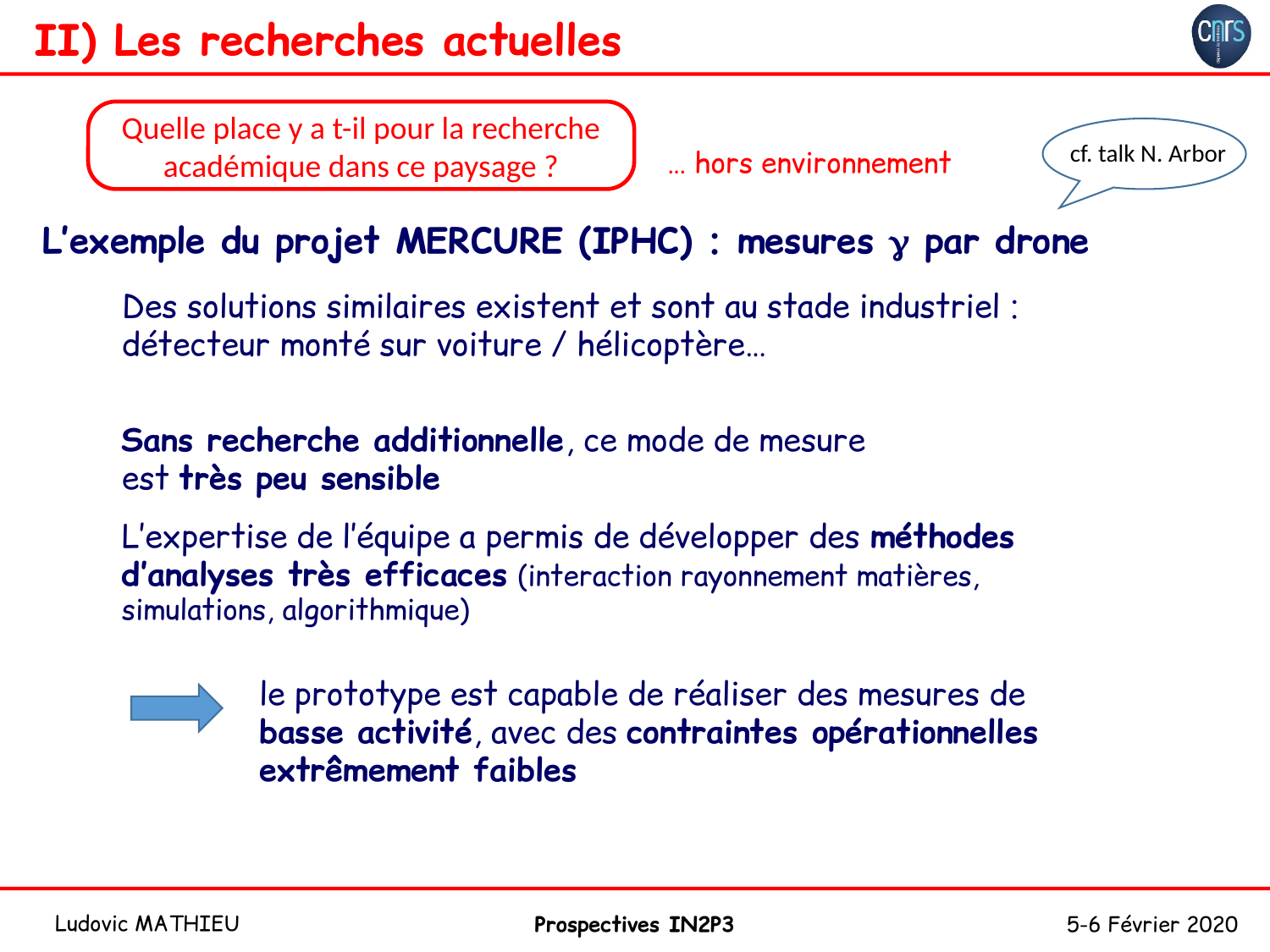

II) Les recherches actuelles
Quelle place y a t-il pour la recherche académique dans ce paysage ?

cf. talk N. Arbor
… hors environnement
L’exemple du projet MERCURE (IPHC) : mesures γ par drone
Des solutions similaires existent et sont au stade industriel : détecteur monté sur voiture / hélicoptère…
Sans recherche additionnelle, ce mode de mesure est très peu sensible
L’expertise de l’équipe a permis de développer des méthodes d’analyses très efficaces (interaction rayonnement matières, simulations, algorithmique)
le prototype est capable de réaliser des mesures de basse activité, avec des contraintes opérationnelles extrêmement faibles